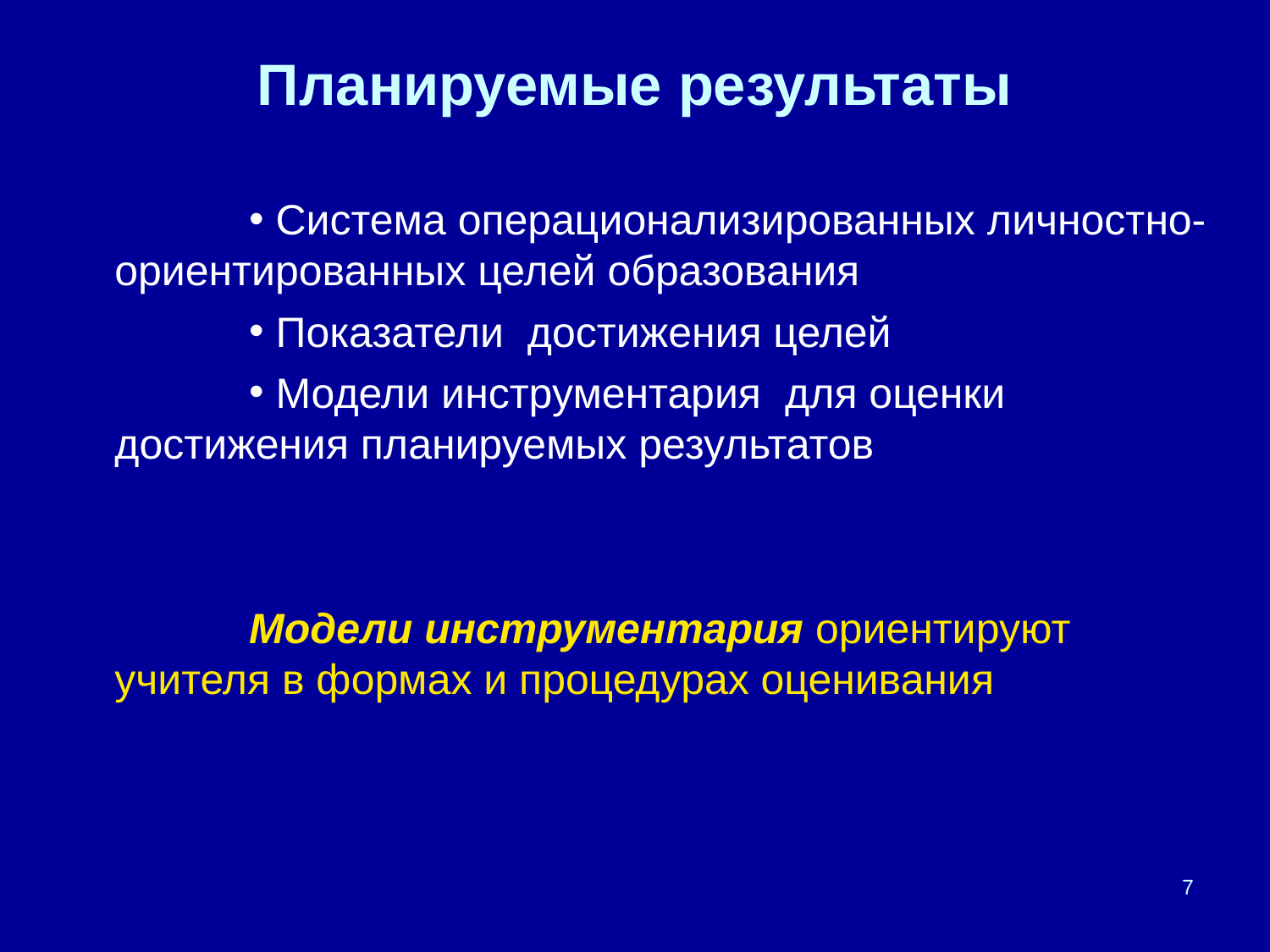

Планируемые результаты
 Система операционализированных личностно-ориентированных целей образования
 Показатели  достижения целей
 Модели инструментария  для оценки достижения планируемых результатов

Модели инструментария ориентируют учителя в формах и процедурах оценивания
7